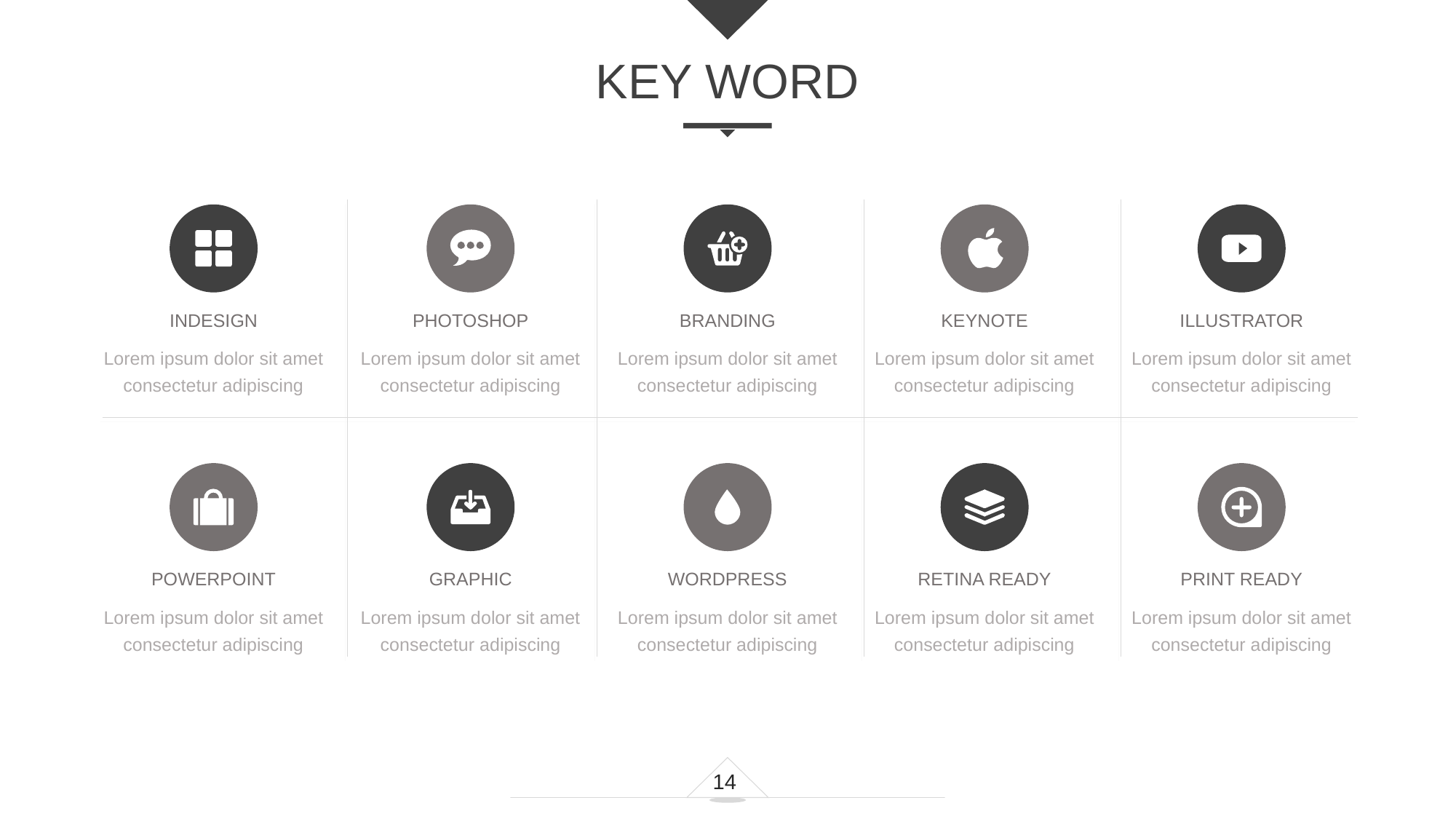

KEY WORD

INDESIGN
Lorem ipsum dolor sit amet consectetur adipiscing

PHOTOSHOP
Lorem ipsum dolor sit amet consectetur adipiscing

BRANDING
Lorem ipsum dolor sit amet consectetur adipiscing

KEYNOTE
Lorem ipsum dolor sit amet consectetur adipiscing

ILLUSTRATOR
Lorem ipsum dolor sit amet consectetur adipiscing
e7d195523061f1c0dc554706afe4c72a60a25314cbaece805811E654B44695D34D35691164BB3D154CCFD5D798F6FEAD99EAA8F1ADC3D4AFA5BC9ED0BB3A4B45073A038AC38E89AB54D31AA59602B9F11A29459BC811AFFF45A9C39052ACBA38F2F7DC04F22EB0CC6C7365DCE581D124AF00D71D0DBC7A3A2E054C90205733772EEA43437BE5B476

POWERPOINT
Lorem ipsum dolor sit amet consectetur adipiscing

GRAPHIC
Lorem ipsum dolor sit amet consectetur adipiscing

WORDPRESS
Lorem ipsum dolor sit amet consectetur adipiscing

RETINA READY
Lorem ipsum dolor sit amet consectetur adipiscing

PRINT READY
Lorem ipsum dolor sit amet consectetur adipiscing